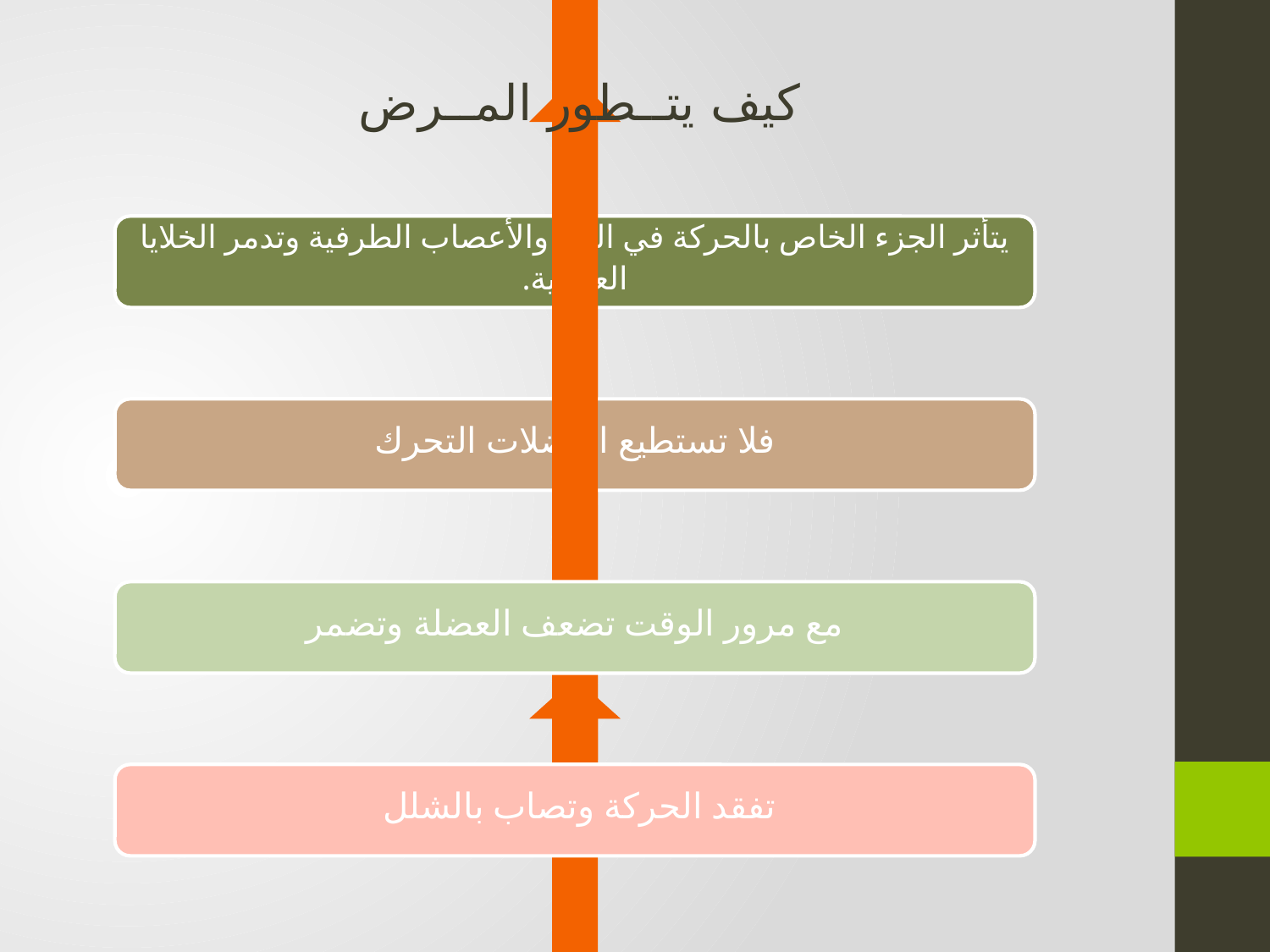

كيف يتــطور المــرض
مع مرور الوقت تضعف العضلة وتضمر
تفقد الحركة وتصاب بالشلل